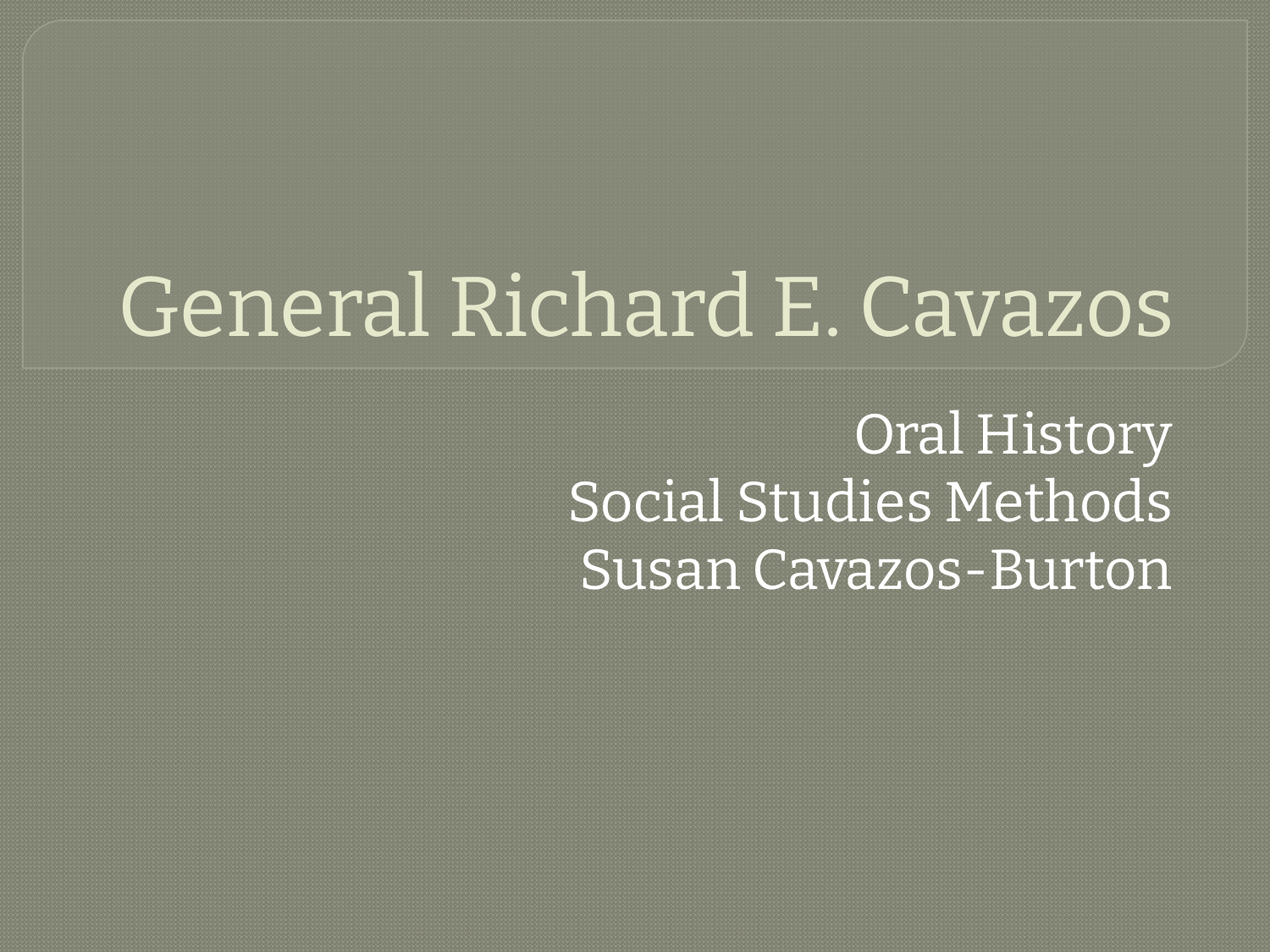

# General Richard E. Cavazos
Oral History
Social Studies Methods
Susan Cavazos-Burton